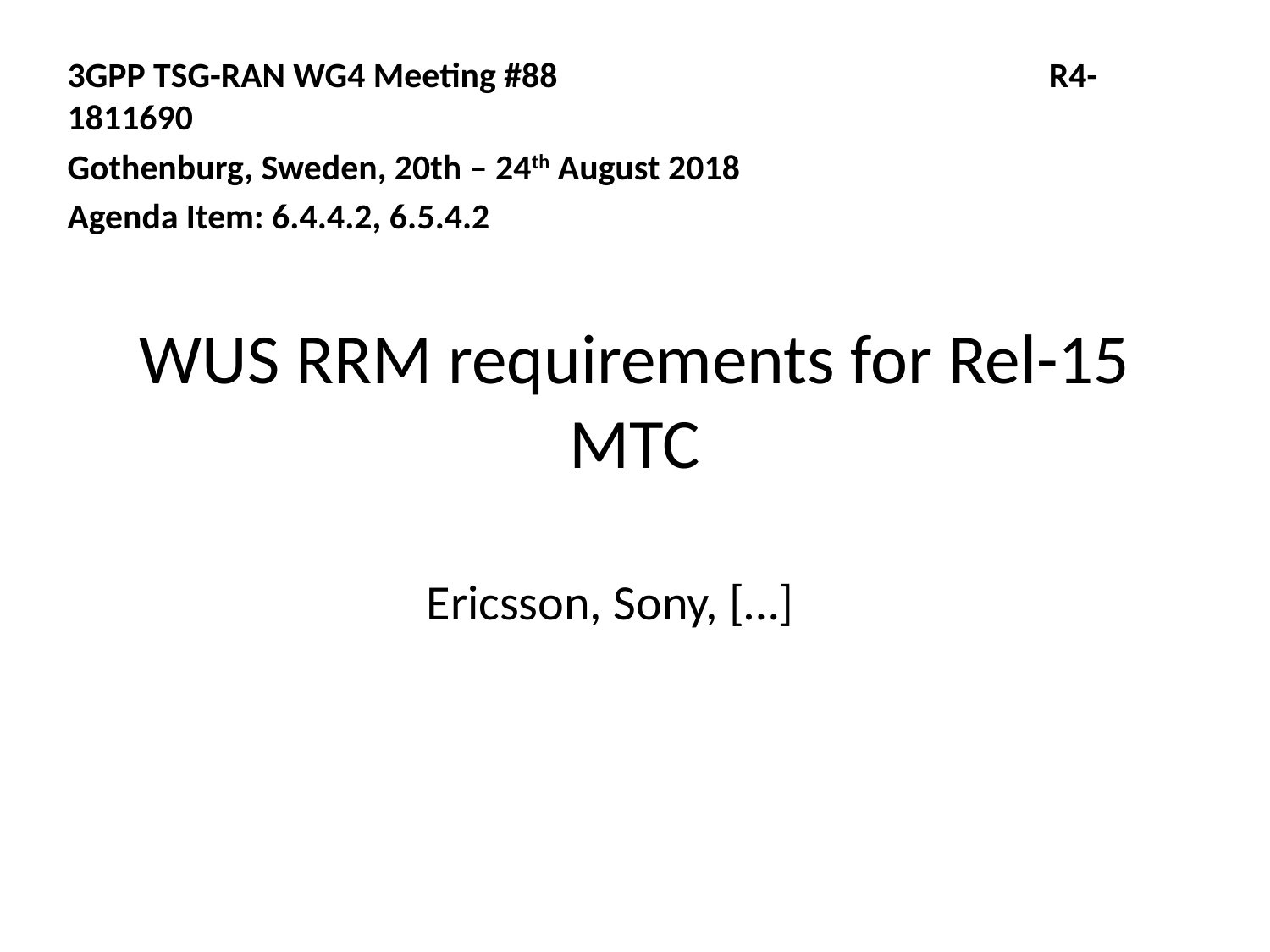

3GPP TSG-RAN WG4 Meeting #88	                                                           R4-1811690
Gothenburg, Sweden, 20th – 24th August 2018
Agenda Item: 6.4.4.2, 6.5.4.2
# WUS RRM requirements for Rel-15 MTC
Ericsson, Sony, […]